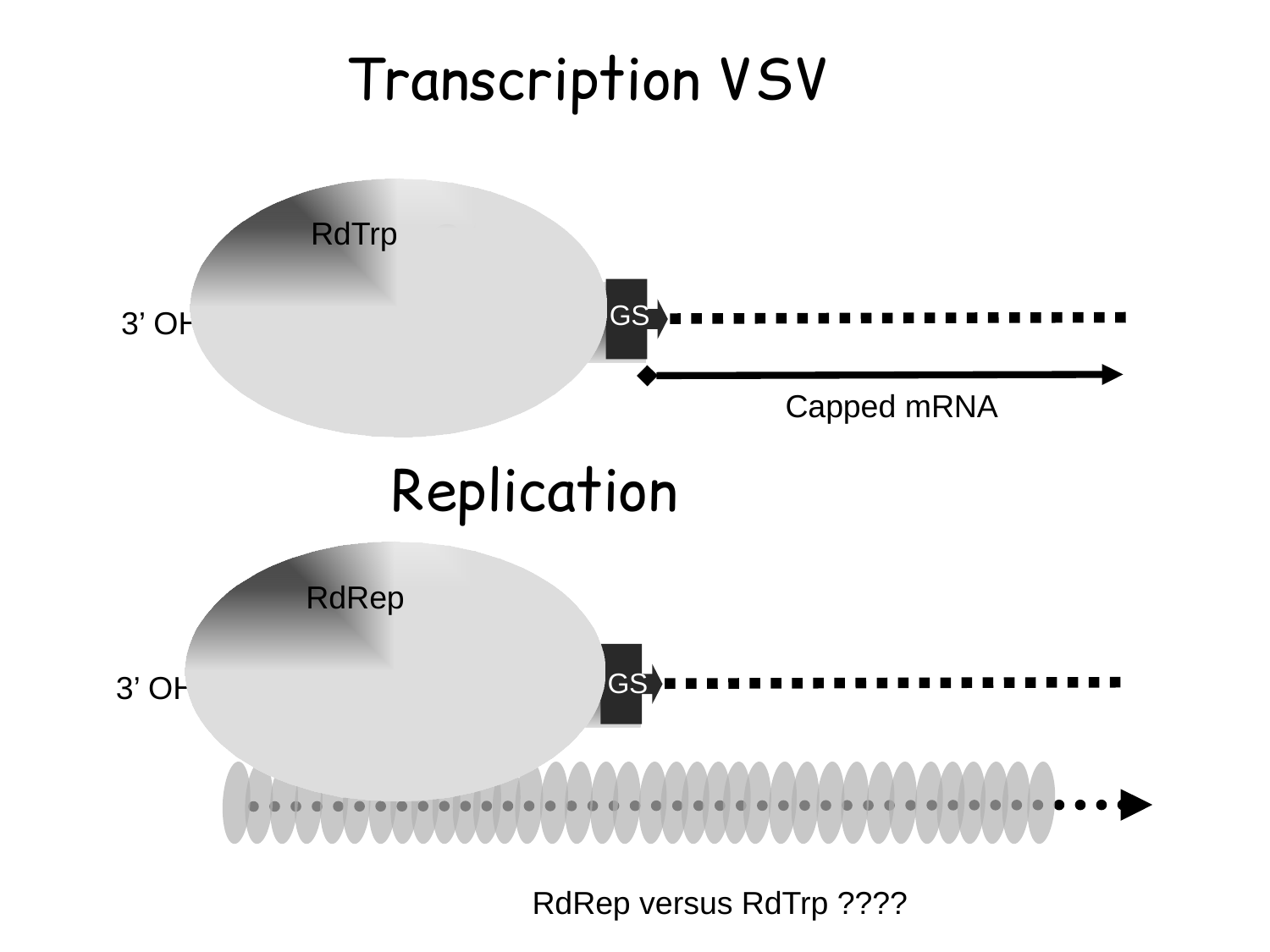

Transcription VSV

RdTrp
G/Pr

GS
3’ OH -

Capped mRNA
Replication

GS
3’ OH -

RdRep

RdRep versus RdTrp ????